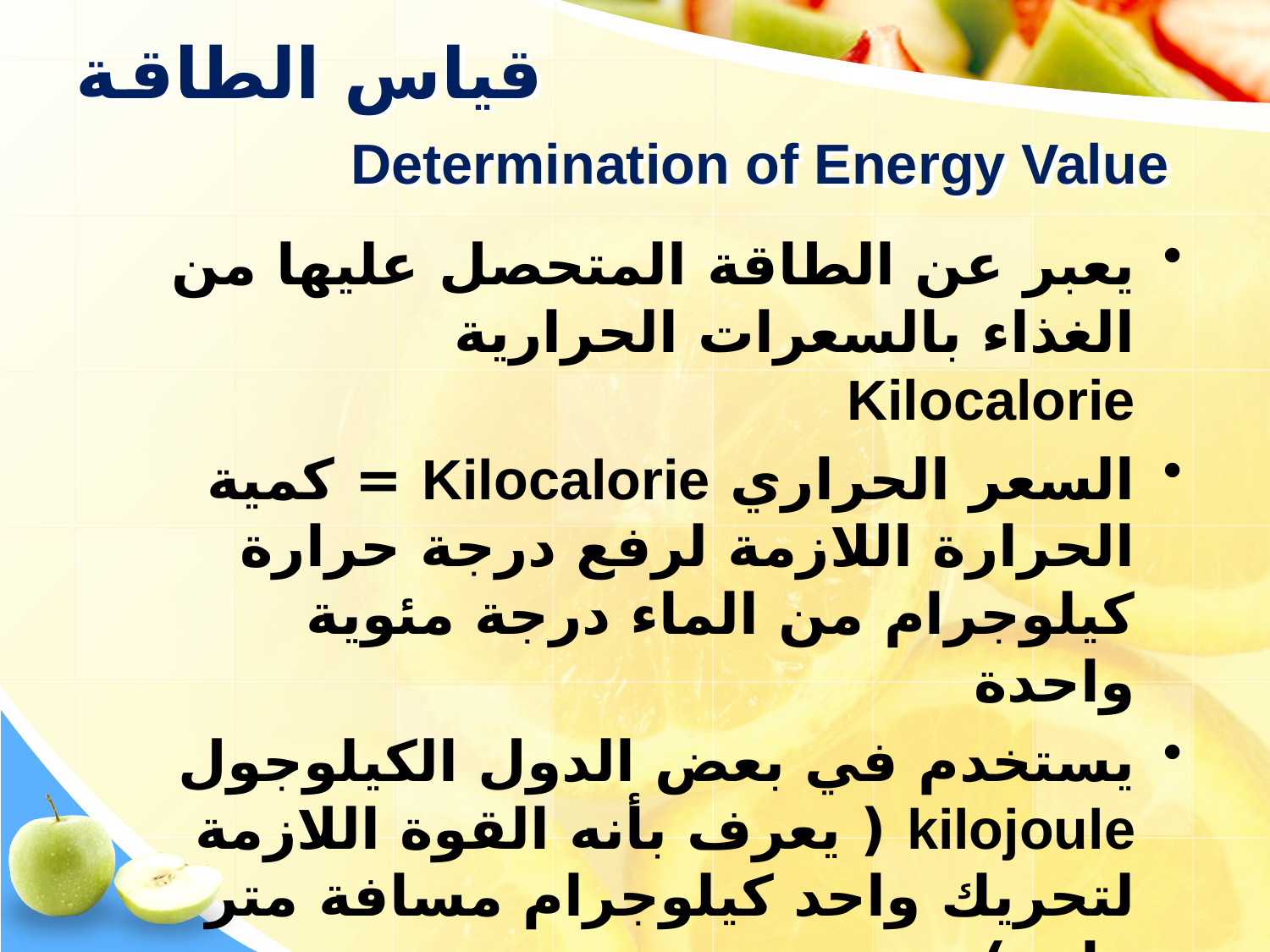

# قياس الطاقة  Determination of Energy Value
يعبر عن الطاقة المتحصل عليها من الغذاء بالسعرات الحرارية Kilocalorie
السعر الحراري Kilocalorie = كمية الحرارة اللازمة لرفع درجة حرارة كيلوجرام من الماء درجة مئوية واحدة
يستخدم في بعض الدول الكيلوجول kilojoule ( يعرف بأنه القوة اللازمة لتحريك واحد كيلوجرام مسافة متر واحد)
السعر الحراري = 4.2 كيلوجول